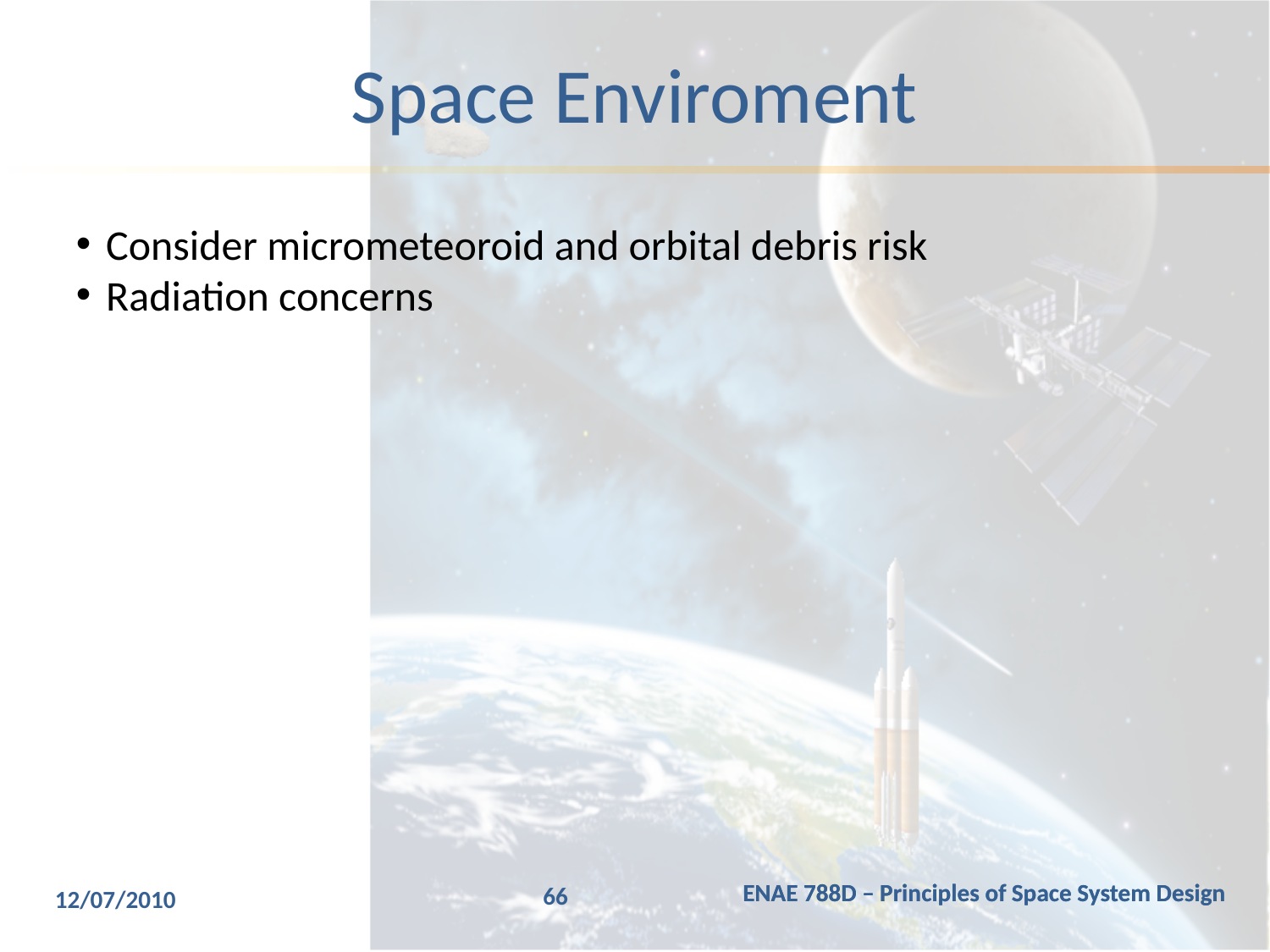

# Space Enviroment
Consider micrometeoroid and orbital debris risk
Radiation concerns